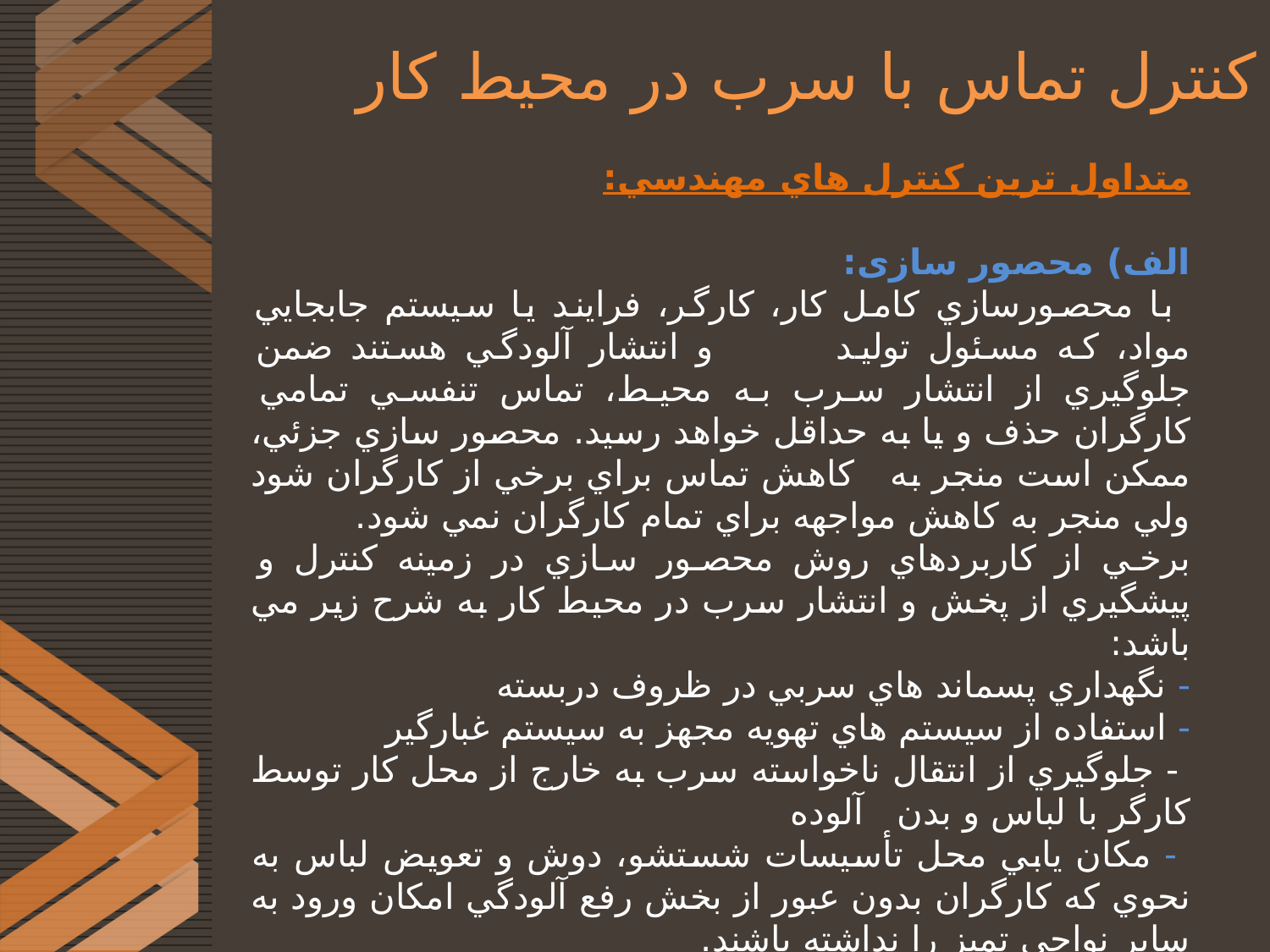

# کنترل تماس با سرب در محیط کار
متداول ترین كنترل هاي مهندسي:

الف) محصور سازی:
 با محصورسازي كامل كار، كارگر، فرايند يا سيستم جابجايي مواد، كه مسئول توليد       و انتشار آلودگي هستند ضمن جلوگيري از انتشار سرب به محيط، تماس تنفسي تمامي كارگران حذف و يا به حداقل خواهد رسيد. محصور سازي جزئي، ممکن است منجر به   كاهش تماس براي برخي از كارگران شود ولي منجر به كاهش مواجهه براي تمام كارگران نمي شود.
برخي از كاربردهاي روش محصور سازي در زمينه كنترل و پيشگيري از پخش و انتشار سرب در محيط كار به شرح زير مي باشد:
- نگهداري پسماند هاي سربي در ظروف دربسته
- استفاده از سيستم هاي تهويه مجهز به سيستم غبارگير
 - جلوگيري از انتقال ناخواسته سرب به خارج از محل كار توسط كارگر با لباس و بدن   آلوده
 - مکان يابي محل تأسيسات شستشو، دوش و تعويض لباس به نحوي كه كارگران بدون عبور از بخش رفع آلودگي امکان ورود به ساير نواحي تميز را نداشته باشند.